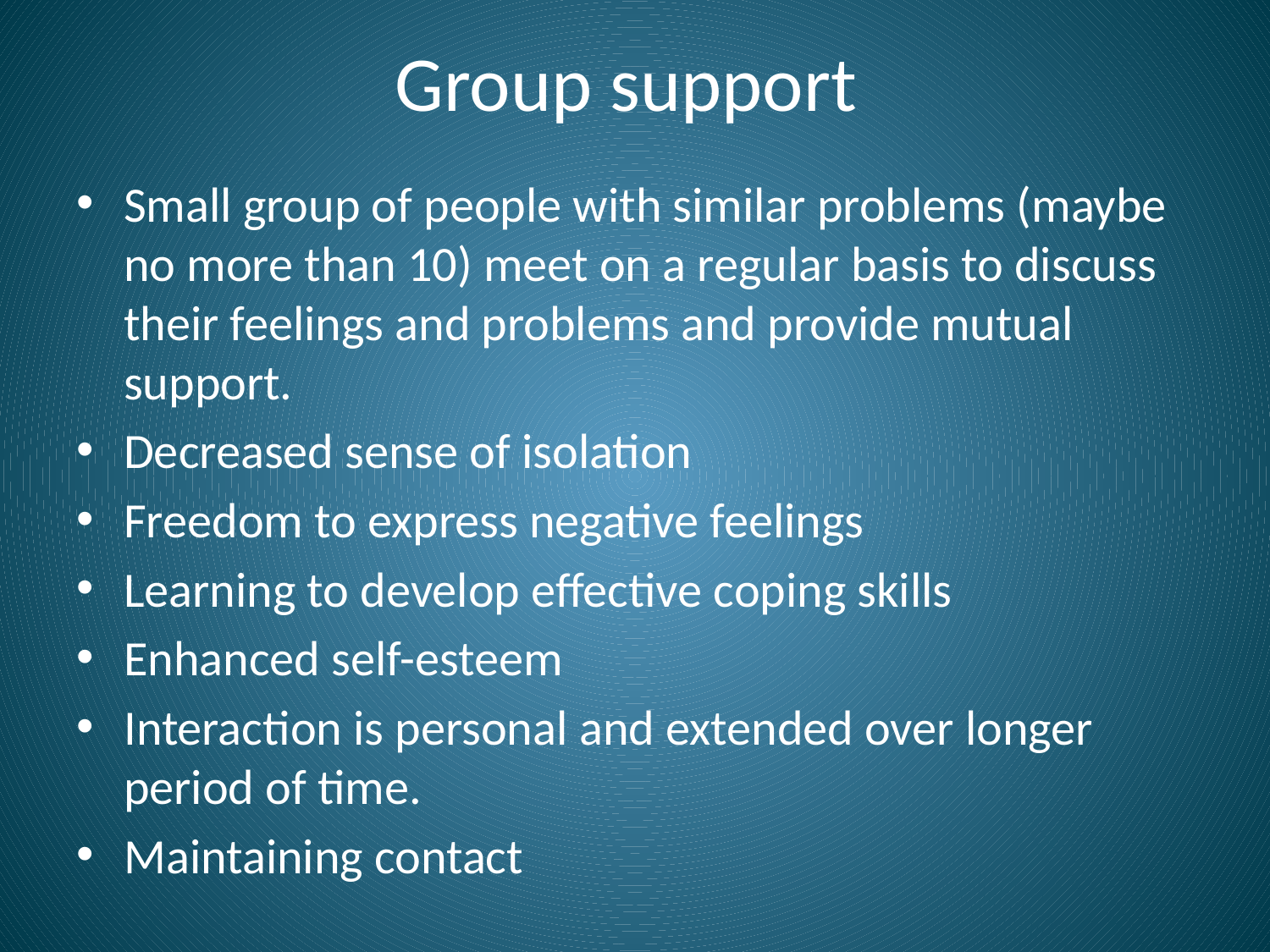

# Group support
Small group of people with similar problems (maybe no more than 10) meet on a regular basis to discuss their feelings and problems and provide mutual support.
Decreased sense of isolation
Freedom to express negative feelings
Learning to develop effective coping skills
Enhanced self-esteem
Interaction is personal and extended over longer period of time.
Maintaining contact